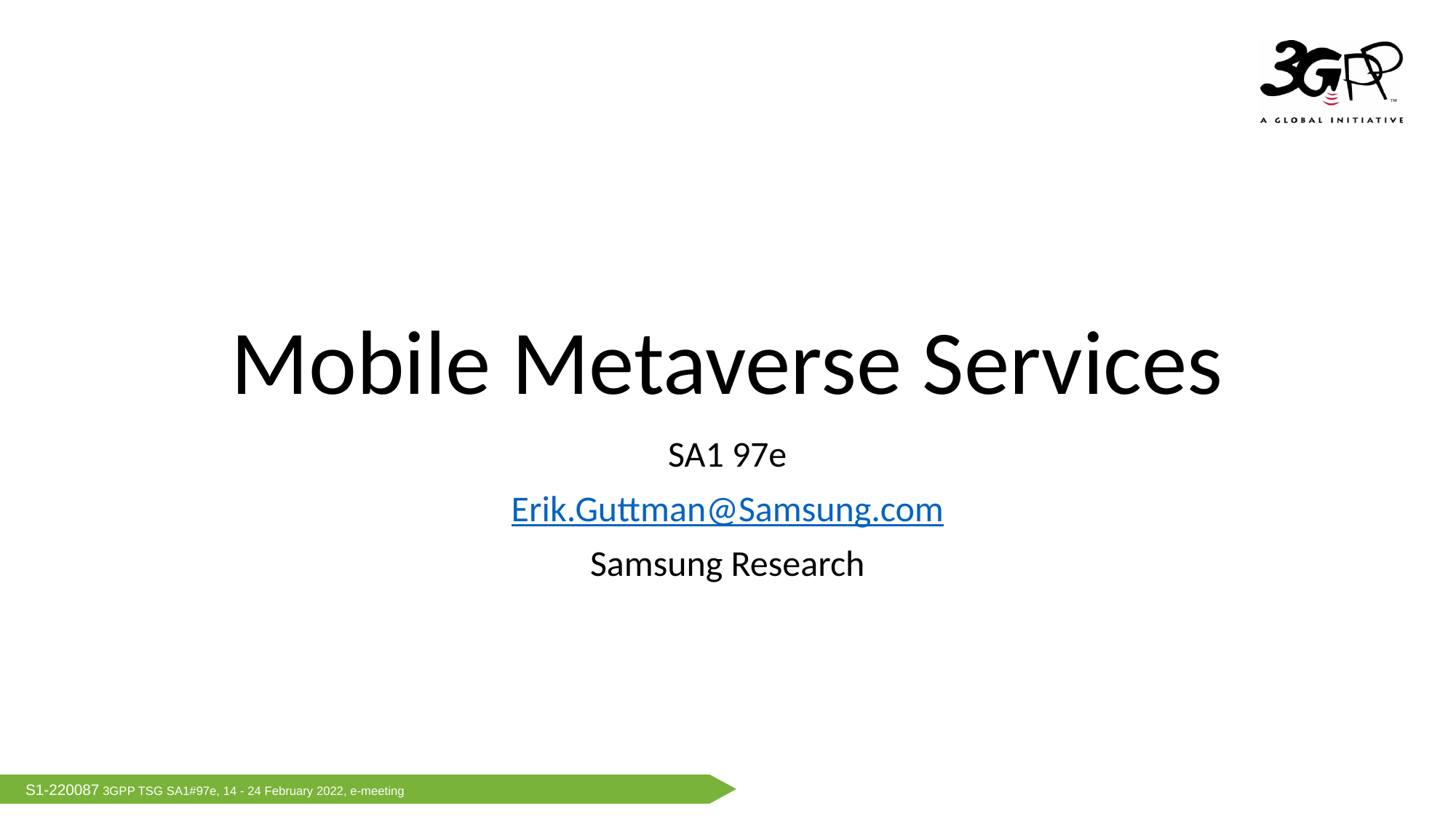

# Mobile Metaverse Services
SA1 97e
Erik.Guttman@Samsung.com
Samsung Research
S1-220087 3GPP TSG SA1#97e, 14 - 24 February 2022, e-meeting